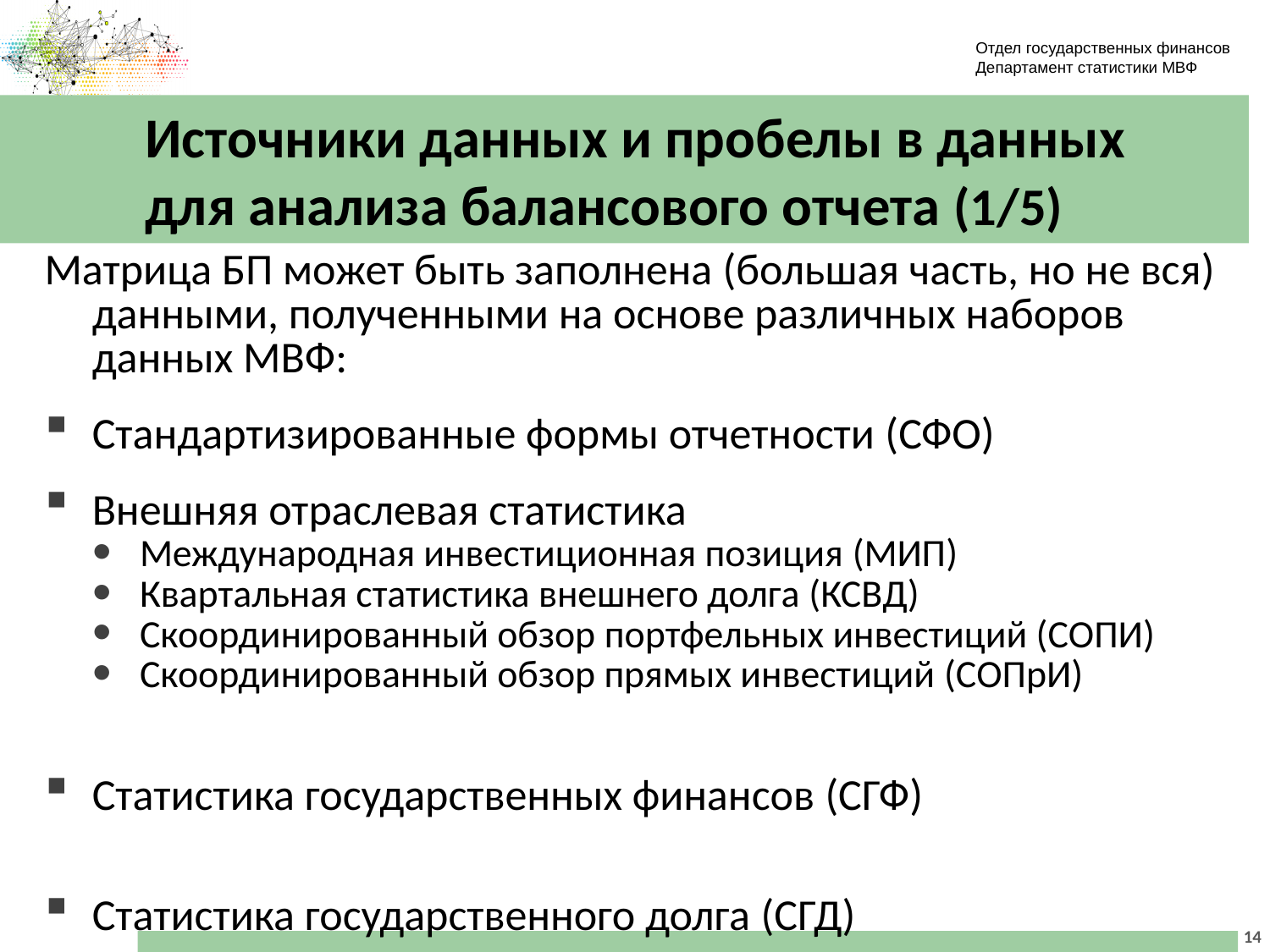

Отдел государственных финансов
Департамент статистики МВФ
# Источники данных и пробелы в данных для анализа балансового отчета (1/5)
Матрица БП может быть заполнена (большая часть, но не вся) данными, полученными на основе различных наборов данных МВФ:
Стандартизированные формы отчетности (СФО)
Внешняя отраслевая статистика
Международная инвестиционная позиция (МИП)
Квартальная статистика внешнего долга (КСВД)
Скоординированный обзор портфельных инвестиций (СОПИ)
Скоординированный обзор прямых инвестиций (СОПрИ)

Статистика государственных финансов (СГФ)

Статистика государственного долга (СГД)

14